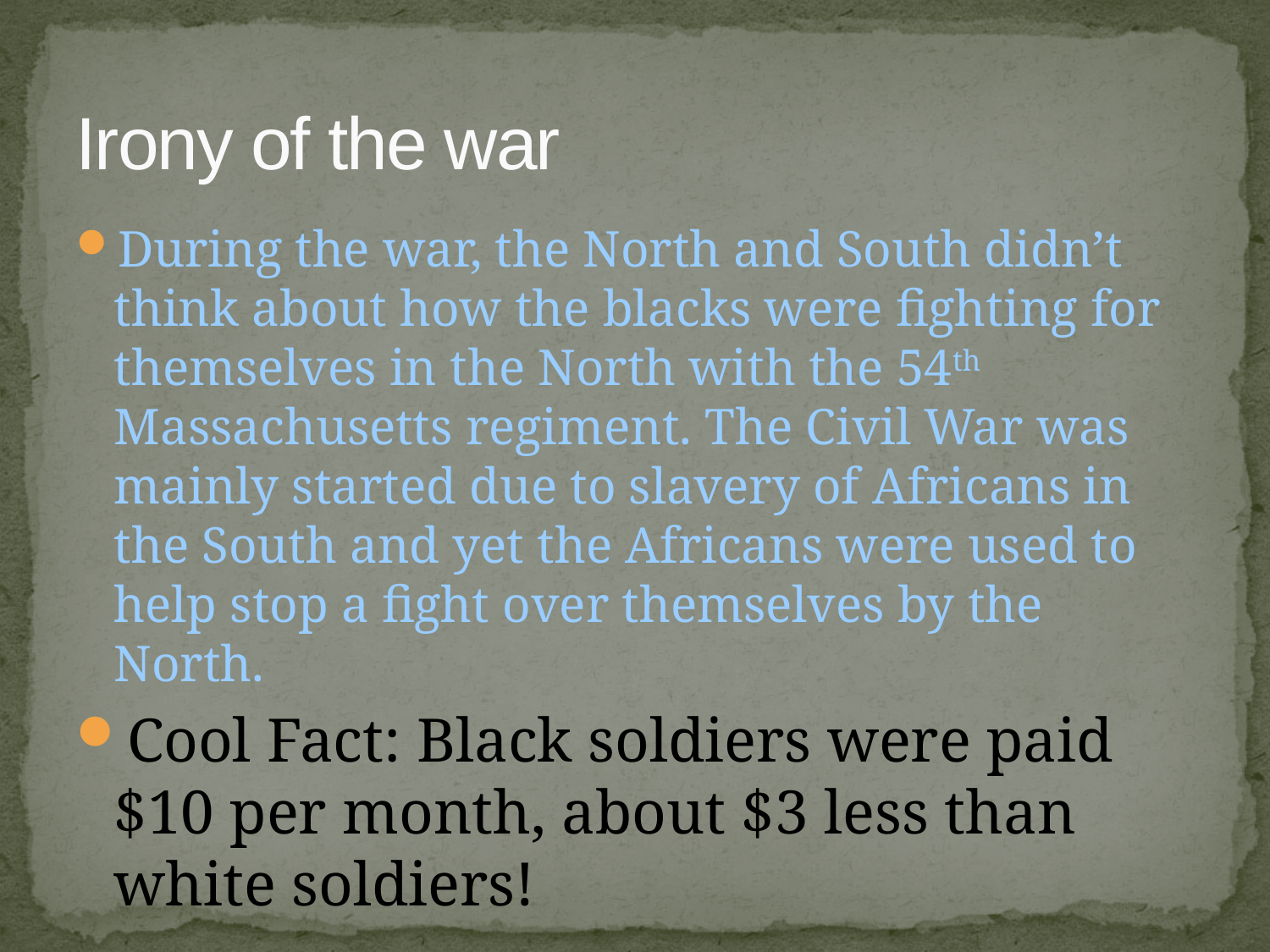

# Irony of the war
During the war, the North and South didn’t think about how the blacks were fighting for themselves in the North with the 54th Massachusetts regiment. The Civil War was mainly started due to slavery of Africans in the South and yet the Africans were used to help stop a fight over themselves by the  North.
Cool Fact: Black soldiers were paid $10 per month, about $3 less than white soldiers!